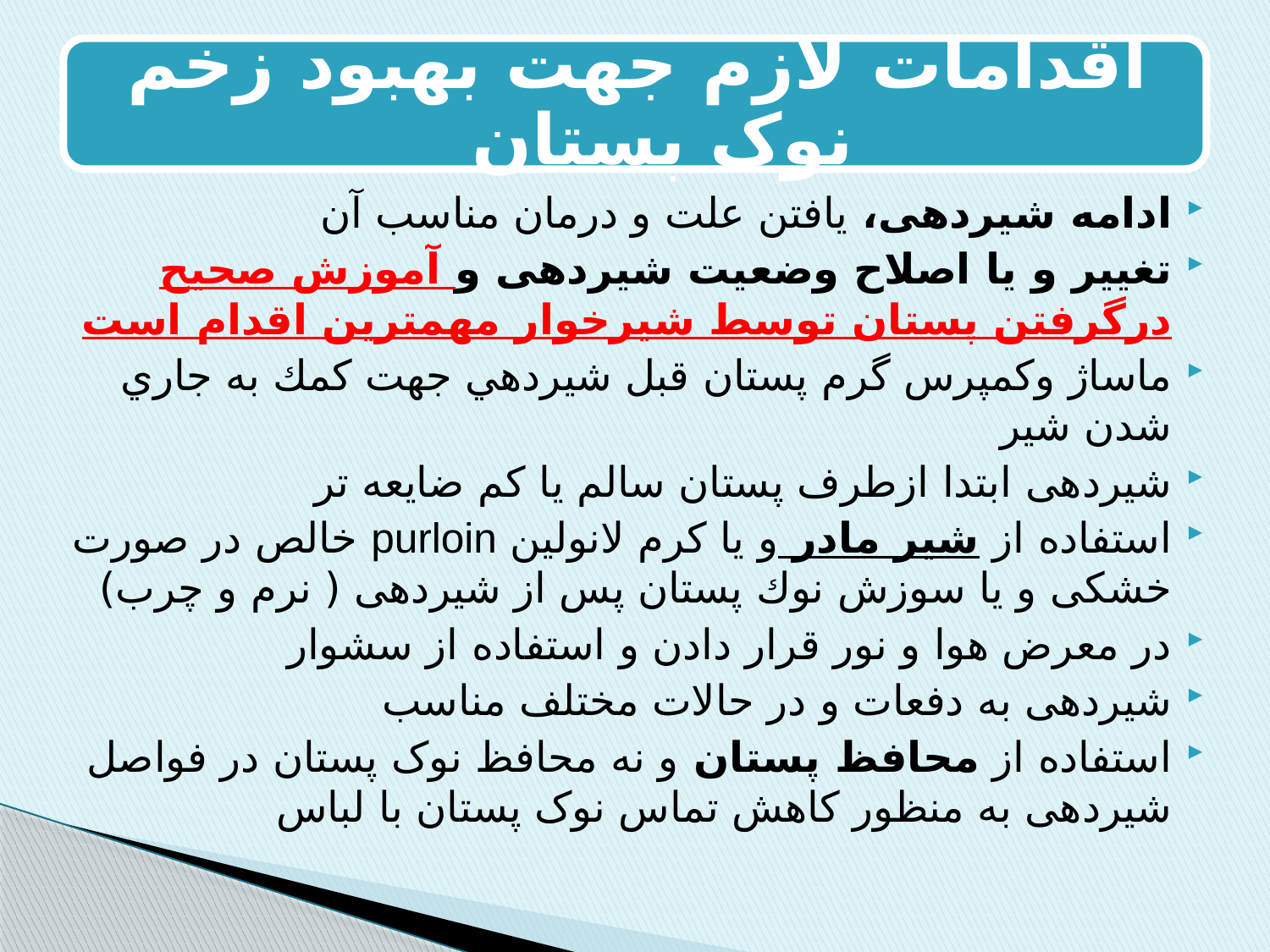

اقدامات لازم جهت بهبود زخم نوک پستان
ادامه شیردهی، یافتن علت و درمان مناسب آن
تغییر و یا اصلاح وضعیت شیردهی و آموزش صحیح درگرفتن پستان توسط شیرخوار مهمترین اقدام است
ماساژ وکمپرس گرم پستان قبل شيردهي جهت كمك به جاري شدن شير
شیردهی ابتدا ازطرف پستان سالم يا كم ضايعه تر
استفاده از شیر مادر و یا کرم لانولين purloin خالص در صورت خشکی و یا سوزش نوك پستان پس از شیردهی ( نرم و چرب)
در معرض هوا و نور قرار دادن و استفاده از سشوار
شیردهی به دفعات و در حالات مختلف مناسب
استفاده از محافظ پستان و نه محافظ نوک پستان در فواصل شیردهی به منظور کاهش تماس نوک پستان با لباس